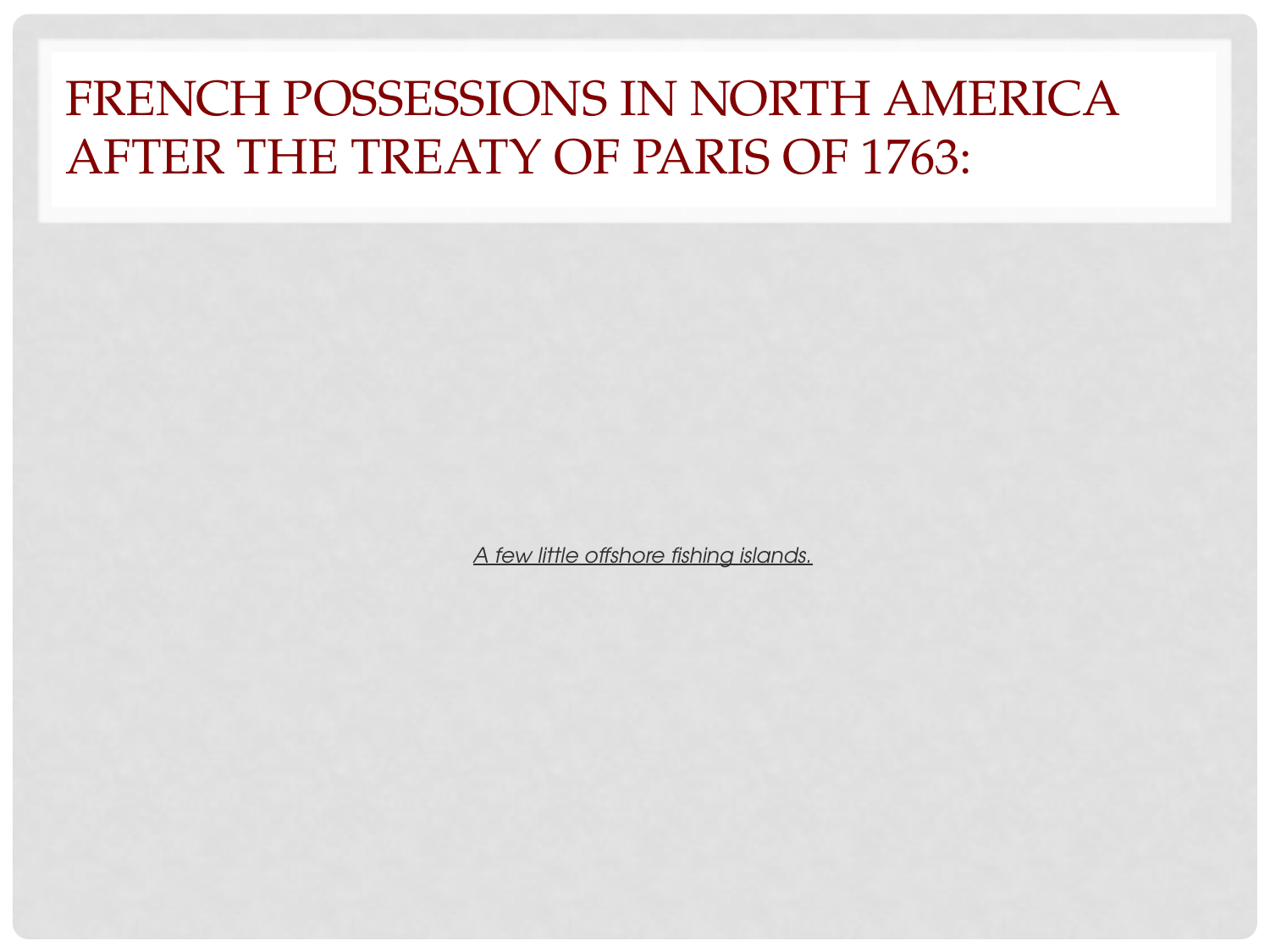

# French possessions in North america after the treaty of Paris of 1763:

A few little offshore fishing islands.